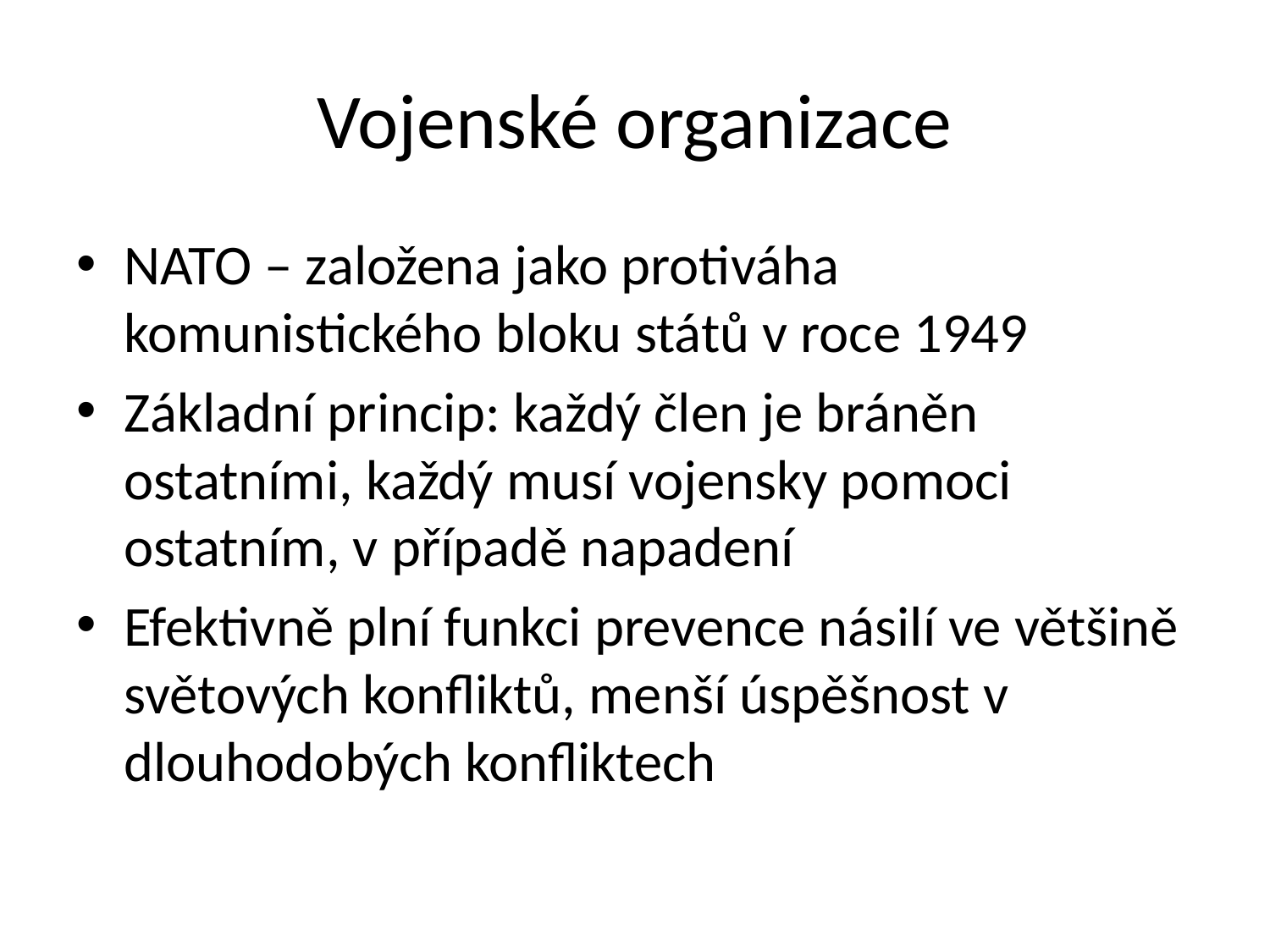

# Vojenské organizace
NATO – založena jako protiváha komunistického bloku států v roce 1949
Základní princip: každý člen je bráněn ostatními, každý musí vojensky pomoci ostatním, v případě napadení
Efektivně plní funkci prevence násilí ve většině světových konfliktů, menší úspěšnost v dlouhodobých konfliktech